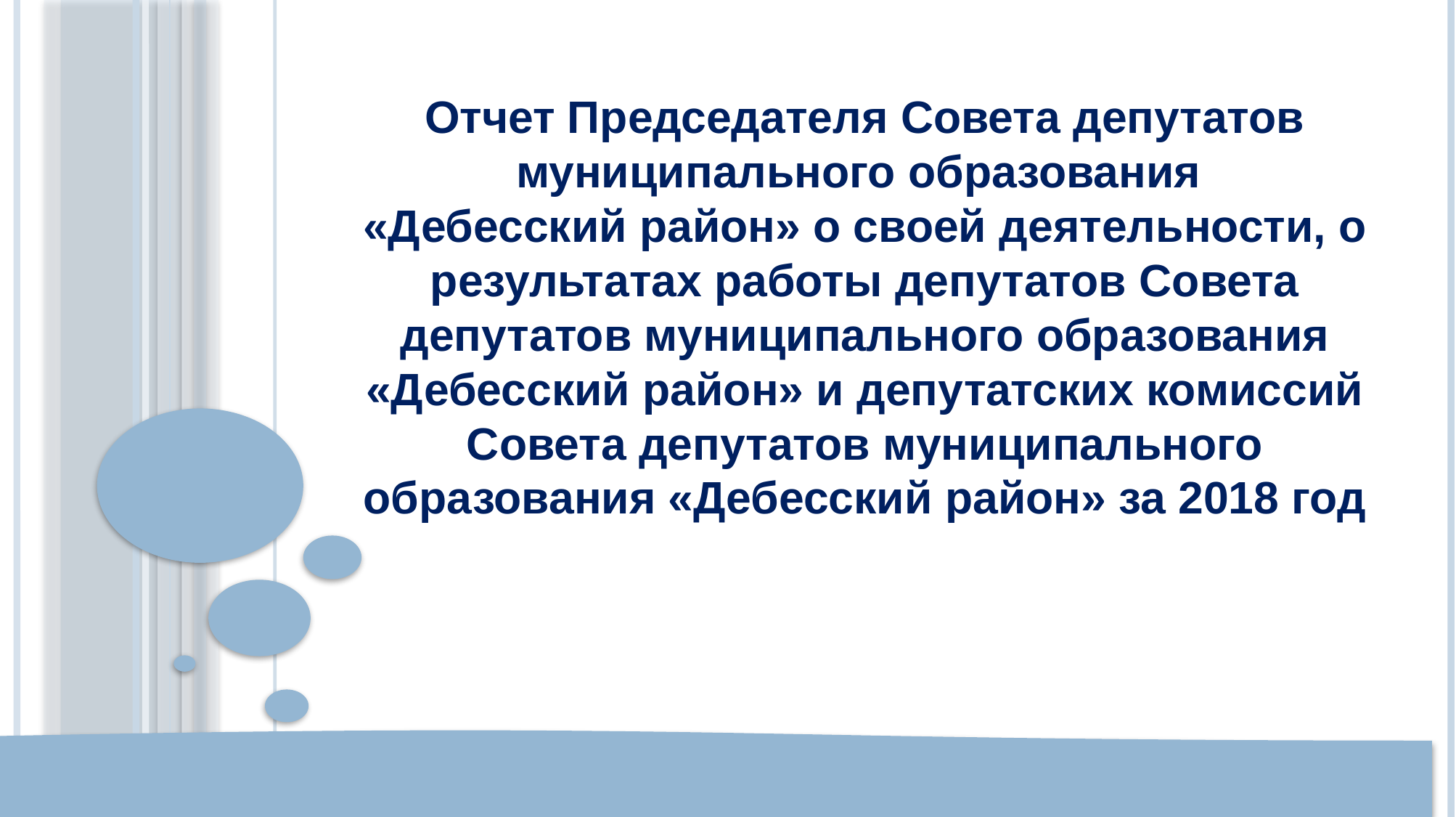

Отчет Председателя Совета депутатов муниципального образования
«Дебесский район» о своей деятельности, о результатах работы депутатов Совета депутатов муниципального образования «Дебесский район» и депутатских комиссий Совета депутатов муниципального образования «Дебесский район» за 2018 год